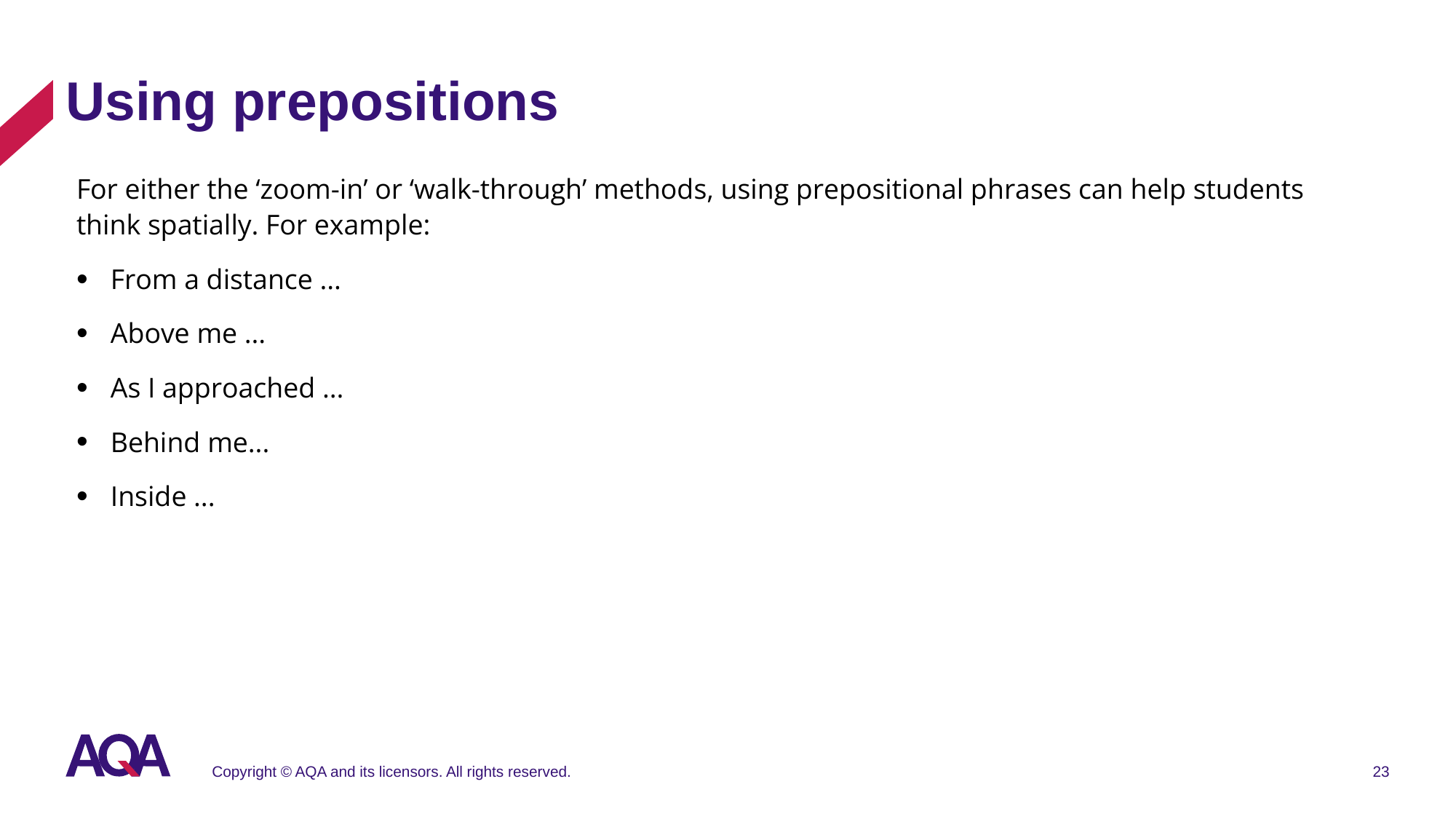

# Using prepositions
For either the ‘zoom-in’ or ‘walk-through’ methods, using prepositional phrases can help students think spatially. For example:
From a distance ...
Above me ...
As I approached ...
Behind me...
Inside ...

Copyright © AQA and its licensors. All rights reserved.
23